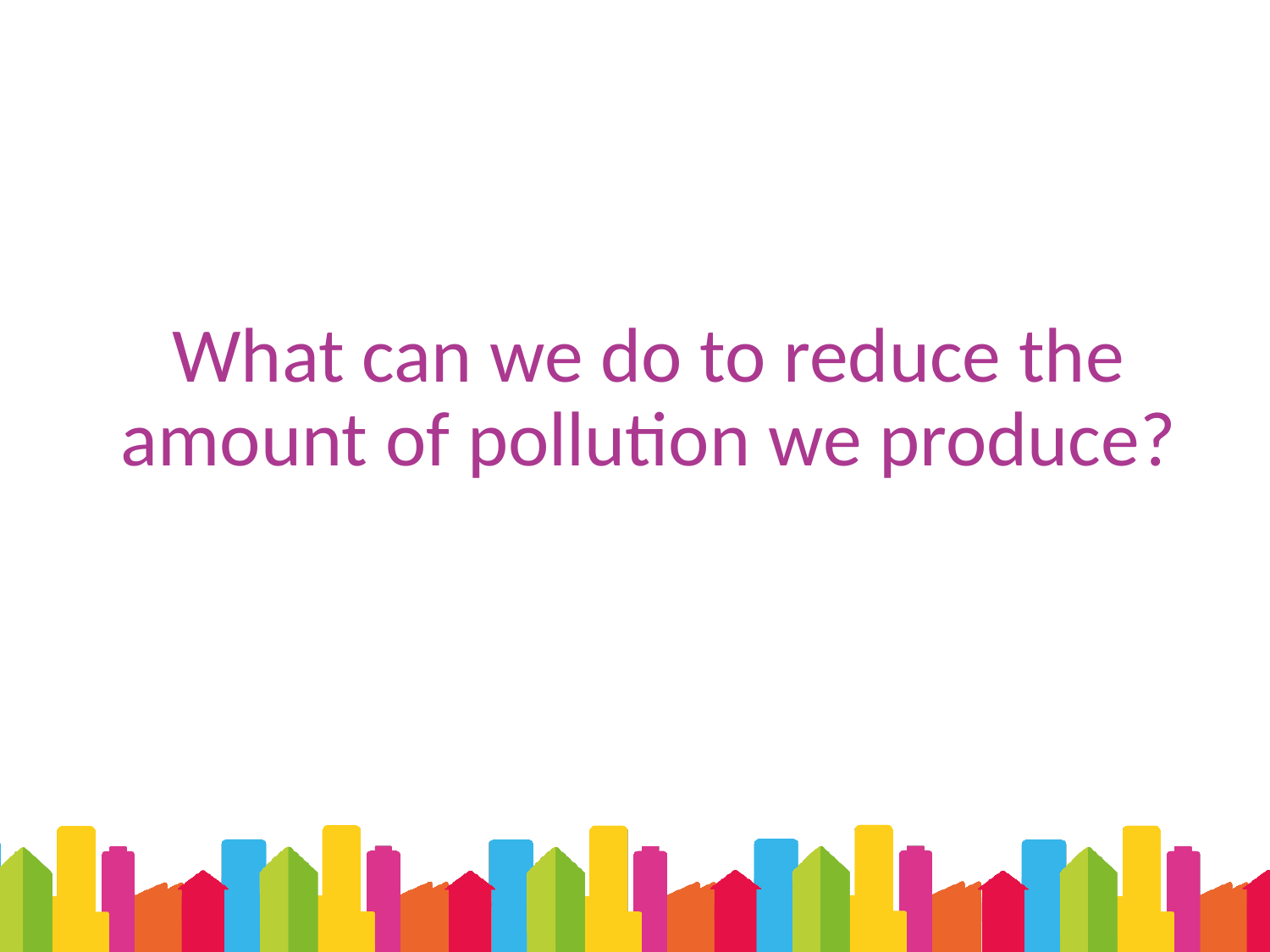

# What can we do to reduce the amount of pollution we produce?